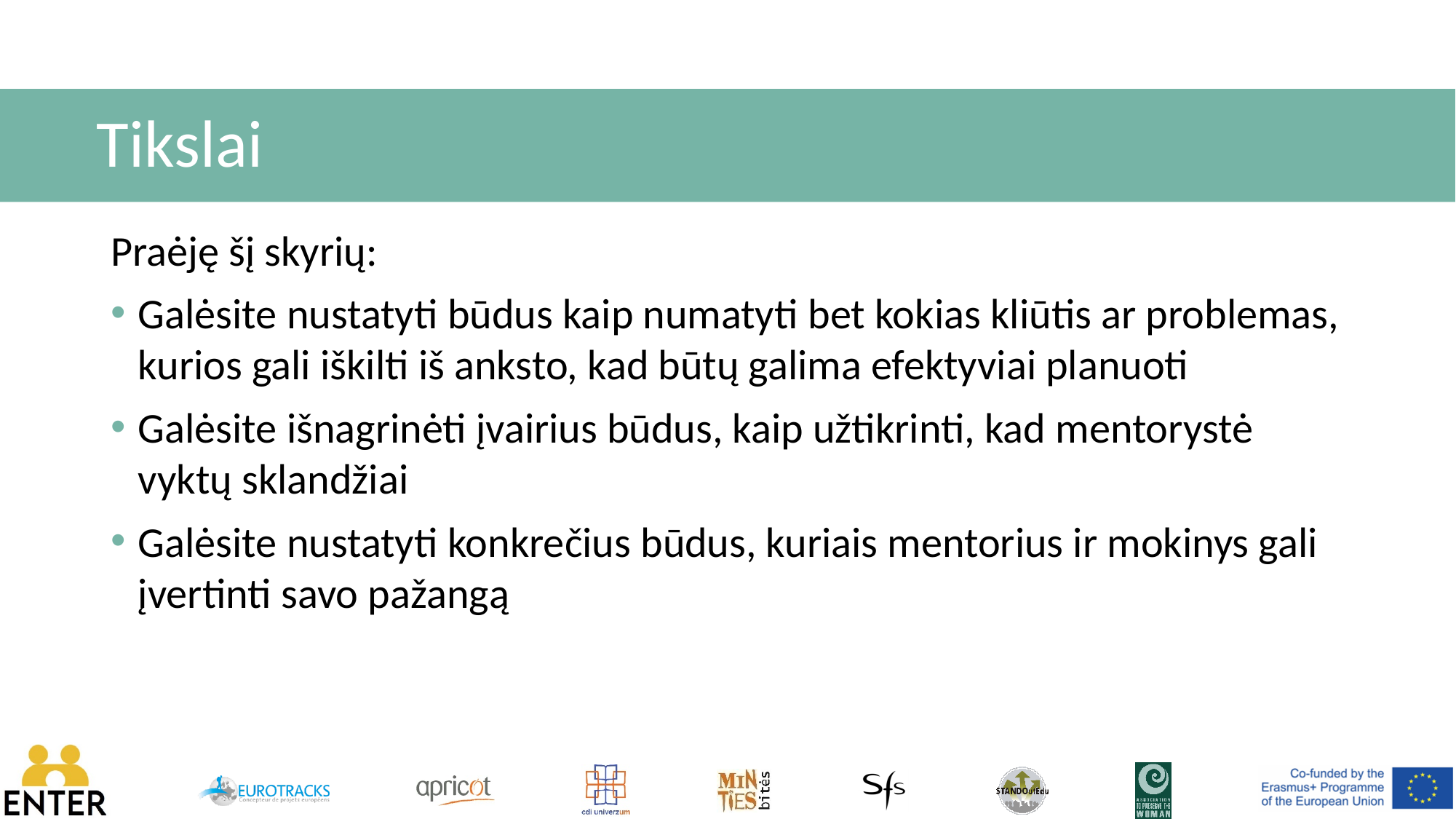

# Tikslai
Praėję šį skyrių:
Galėsite nustatyti būdus kaip numatyti bet kokias kliūtis ar problemas, kurios gali iškilti iš anksto, kad būtų galima efektyviai planuoti
Galėsite išnagrinėti įvairius būdus, kaip užtikrinti, kad mentorystė vyktų sklandžiai
Galėsite nustatyti konkrečius būdus, kuriais mentorius ir mokinys gali įvertinti savo pažangą